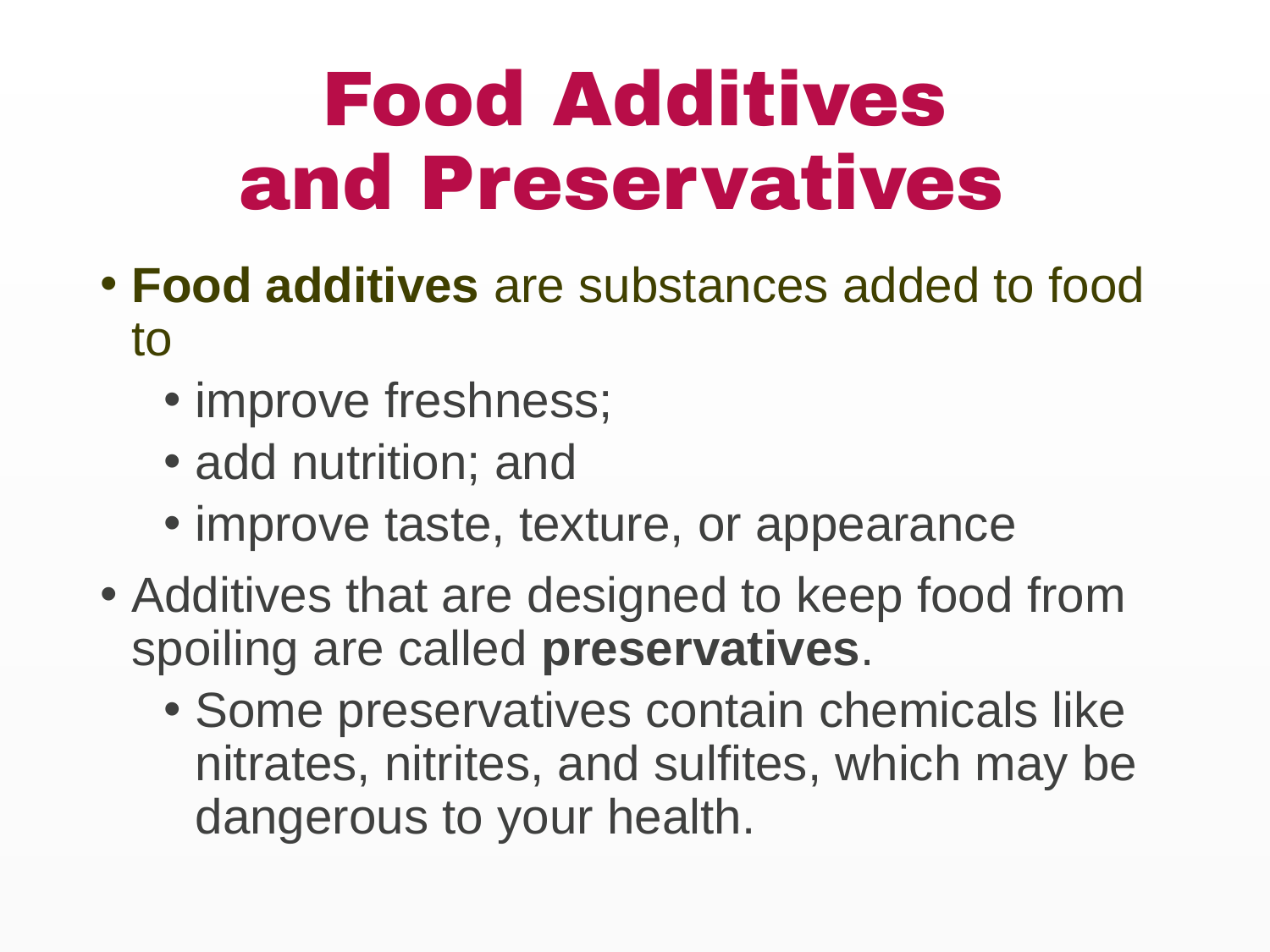

# Food Additives and Preservatives
Food additives are substances added to food to
improve freshness;
add nutrition; and
improve taste, texture, or appearance
Additives that are designed to keep food from spoiling are called preservatives.
Some preservatives contain chemicals like nitrates, nitrites, and sulfites, which may be dangerous to your health.